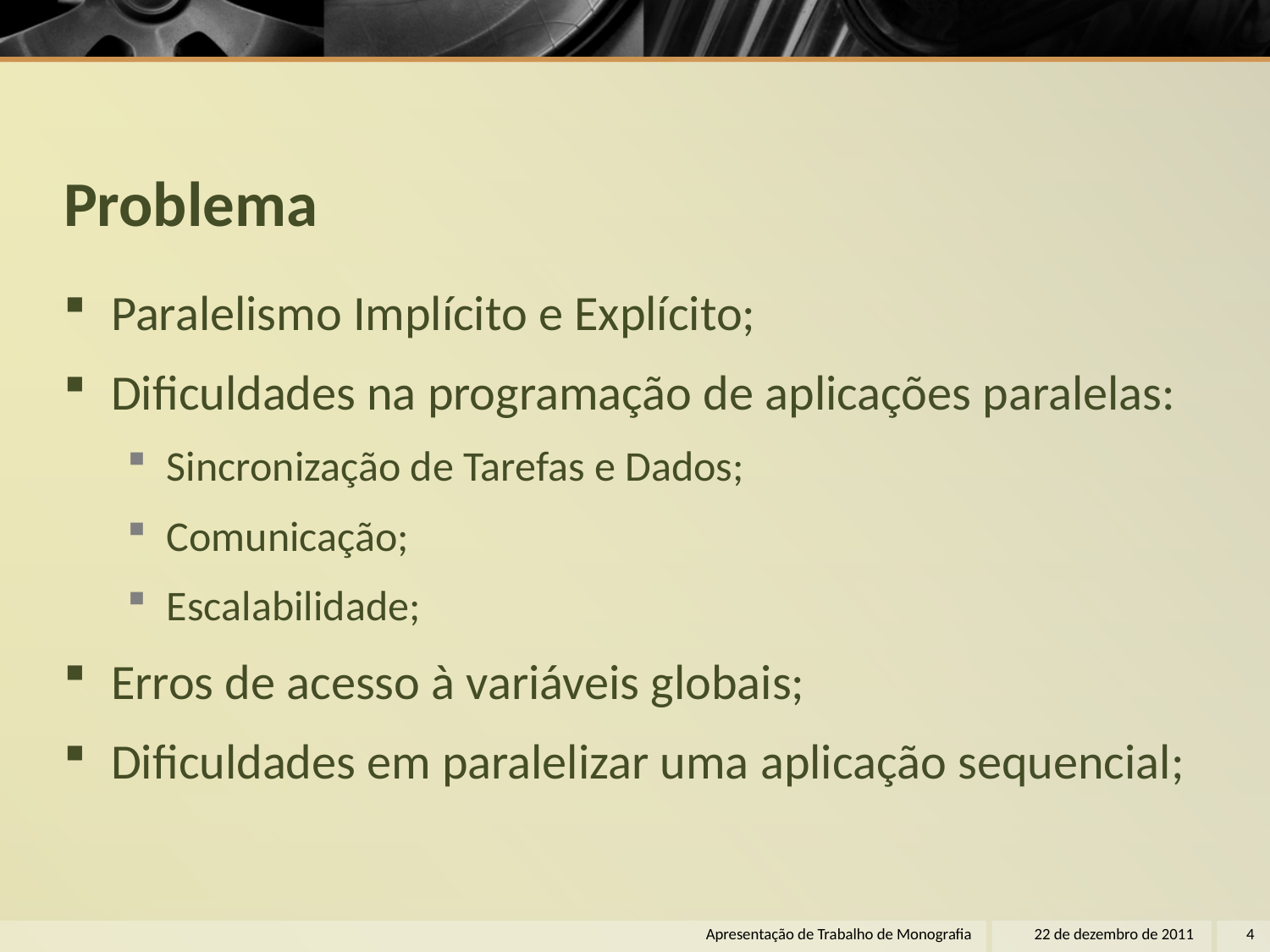

# Problema
Paralelismo Implícito e Explícito;
Dificuldades na programação de aplicações paralelas:
Sincronização de Tarefas e Dados;
Comunicação;
Escalabilidade;
Erros de acesso à variáveis globais;
Dificuldades em paralelizar uma aplicação sequencial;
Apresentação de Trabalho de Monografia
22 de dezembro de 2011
4